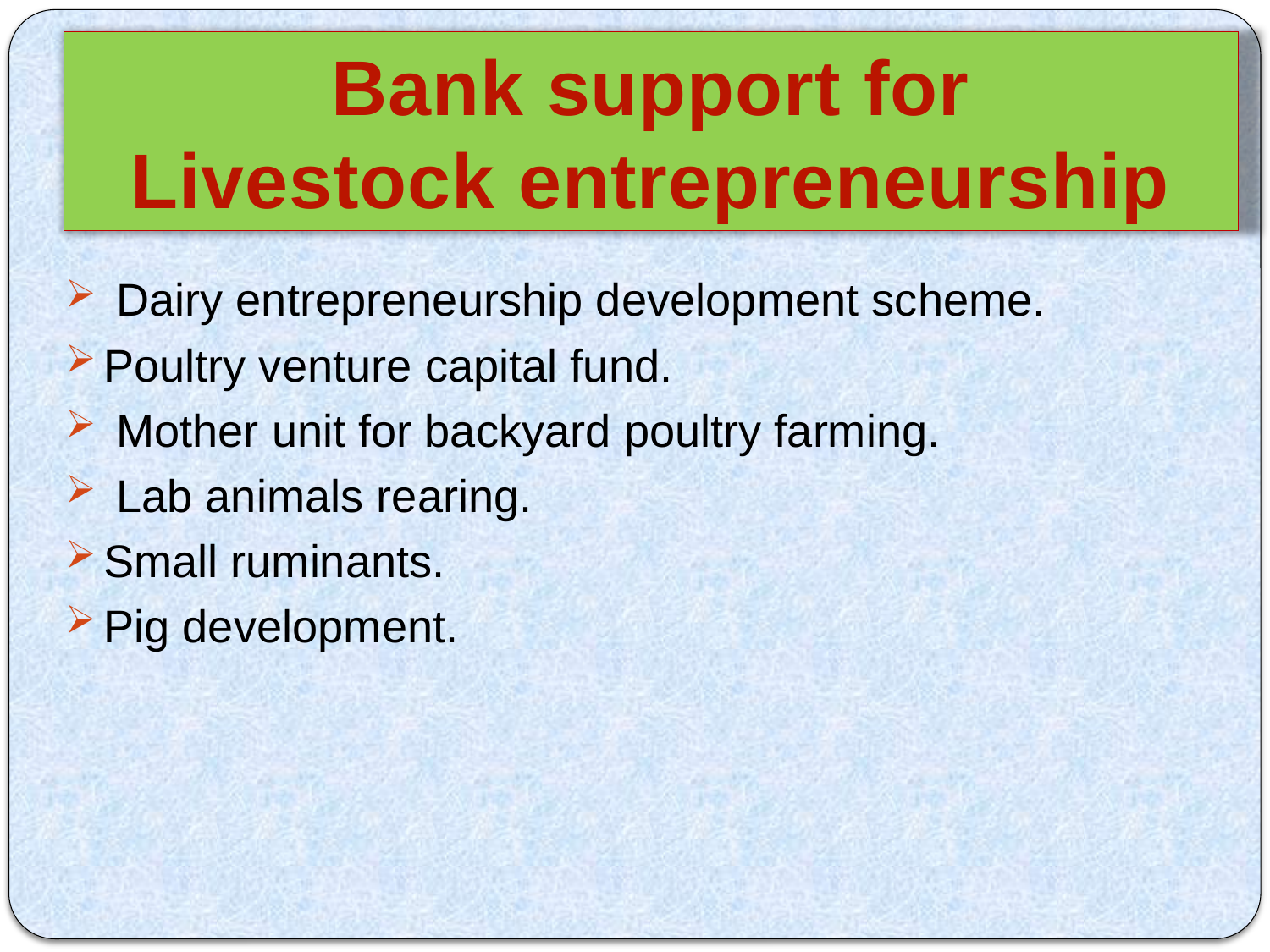

Bank support for
Livestock entrepreneurship
 Dairy entrepreneurship development scheme.
Poultry venture capital fund.
 Mother unit for backyard poultry farming.
 Lab animals rearing.
Small ruminants.
Pig development.